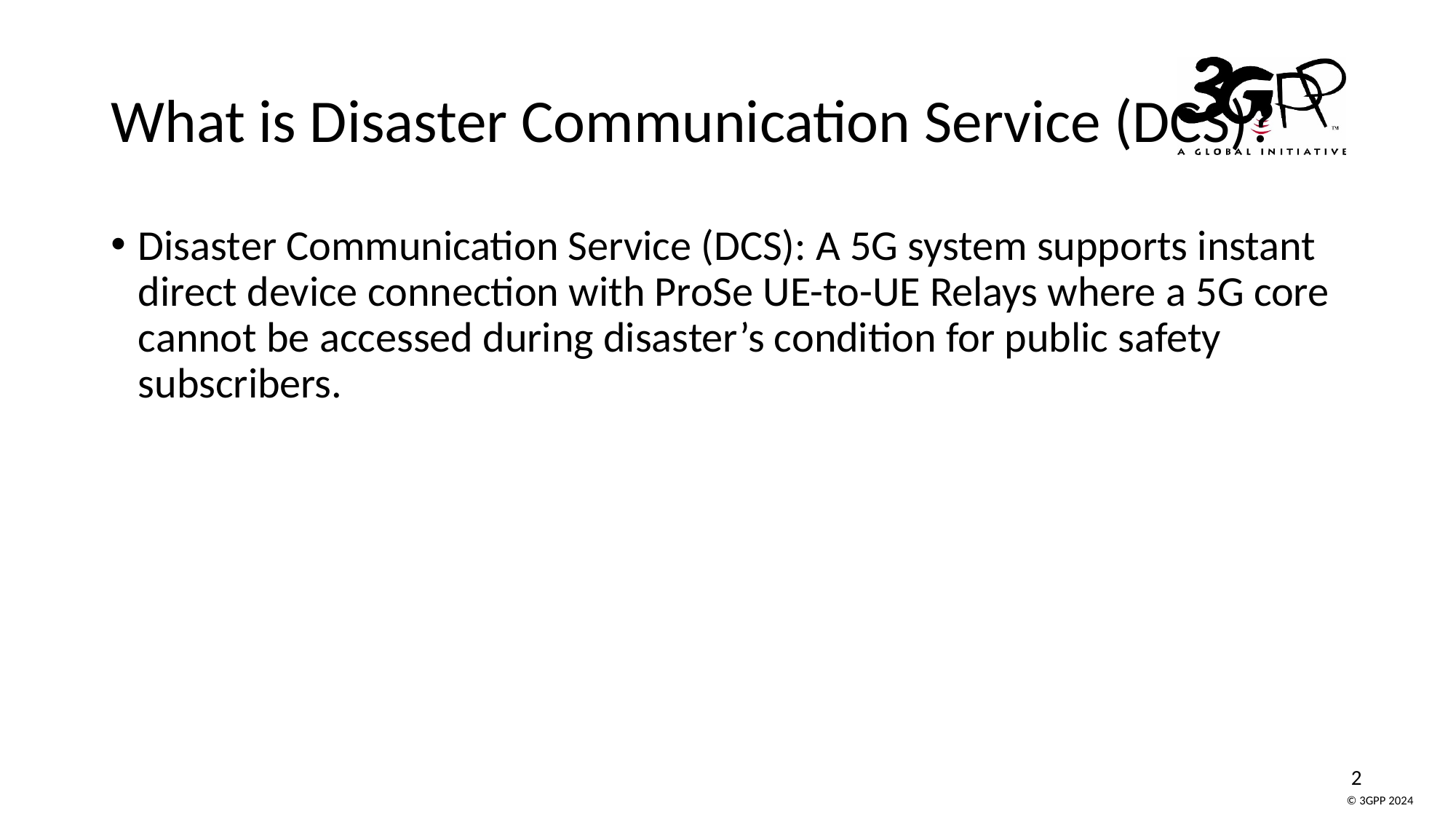

# What is Disaster Communication Service (DCS)?
Disaster Communication Service (DCS): A 5G system supports instant direct device connection with ProSe UE-to-UE Relays where a 5G core cannot be accessed during disaster’s condition for public safety subscribers.